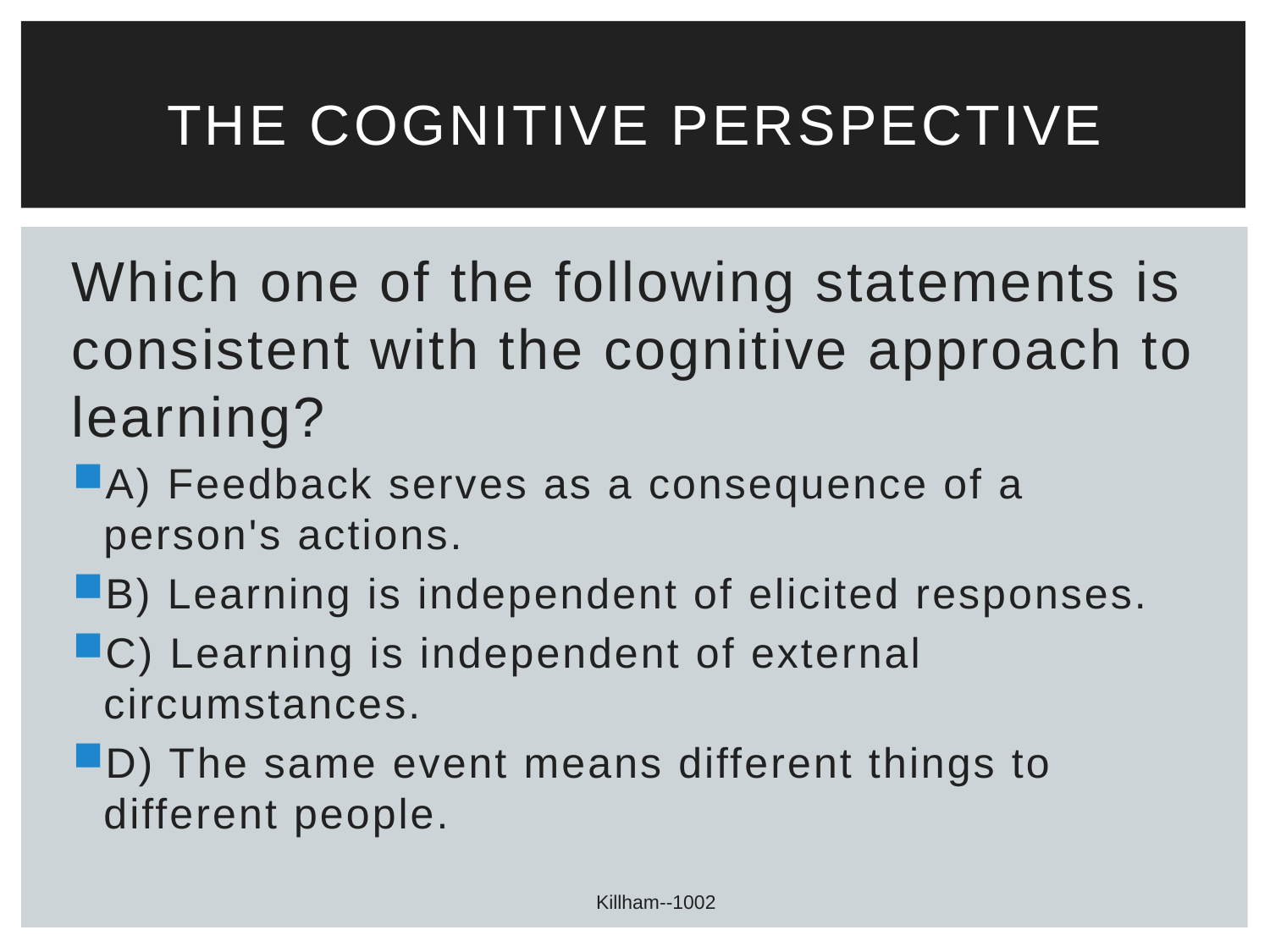

# The cognitive perspective
Which one of the following statements is consistent with the cognitive approach to learning?
A) Feedback serves as a consequence of a person's actions.
B) Learning is independent of elicited responses.
C) Learning is independent of external circumstances.
D) The same event means different things to different people.
Killham--1002